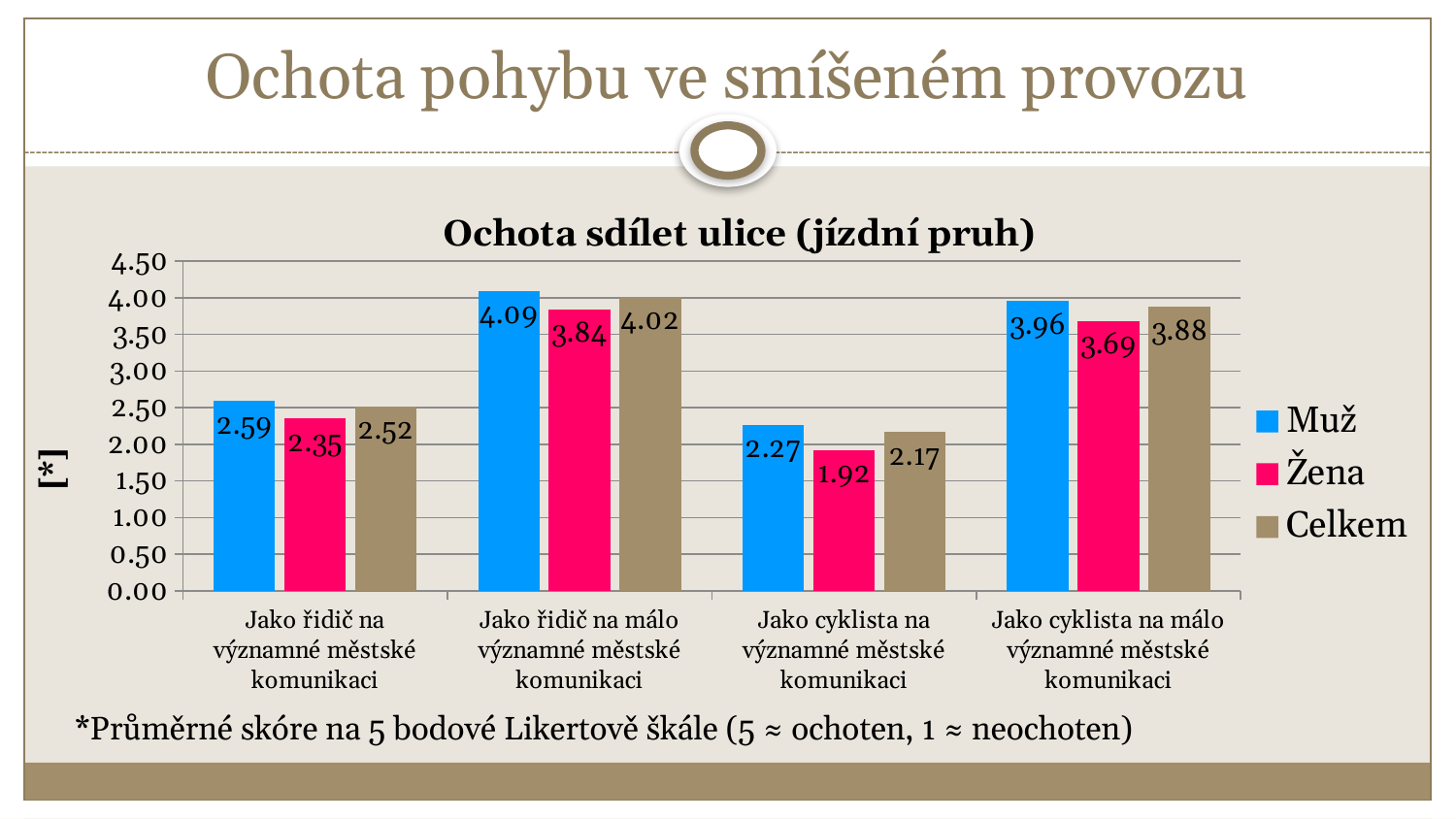

# Ochota pohybu ve smíšeném provozu

### Chart: Ochota sdílet ulice (jízdní pruh)

| Category | Muž | Žena | Celkem |
|---|---|---|---|
| Jako řidič na významné městské komunikaci | 2.5935672514619883 | 2.35191637630662 | 2.522142121524202 |
| Jako řidič na málo významné městské komunikaci | 4.092105263157895 | 3.843205574912892 | 4.018537590113286 |
| Jako cyklista na významné městské komunikaci | 2.2690058479532165 | 1.9198606271777003 | 2.165808444902163 |
| Jako cyklista na málo významné městské komunikaci | 3.9576023391812867 | 3.686411149825784 | 3.877445932028836 |
*Průměrné skóre na 5 bodové Likertově škále (5 ≈ ochoten, 1 ≈ neochoten)